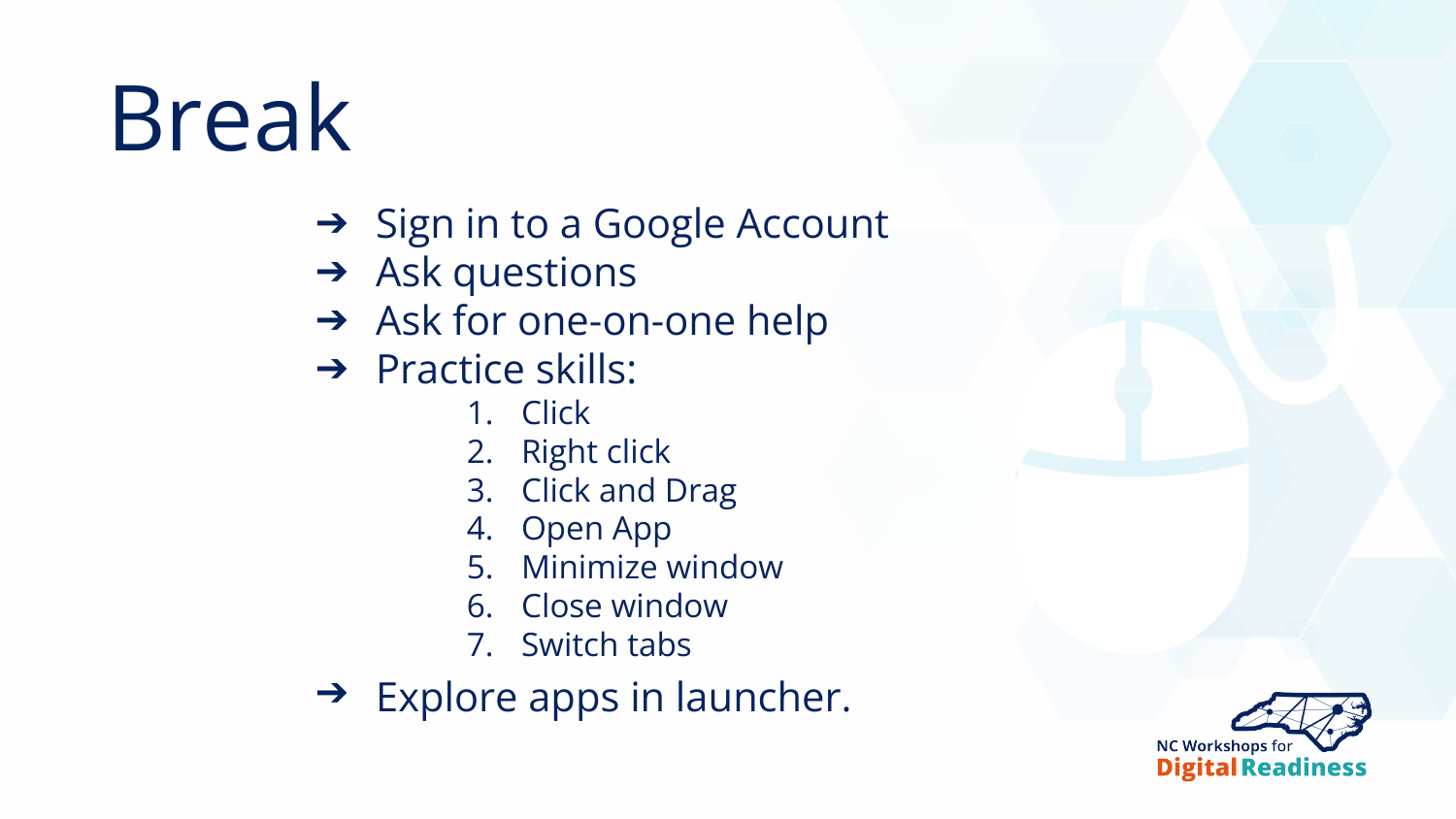

Break
Sign in to a Google Account
Ask questions
Ask for one-on-one help
Practice skills:
Click
Right click
Click and Drag
Open App
Minimize window
Close window
Switch tabs
Explore apps in launcher.